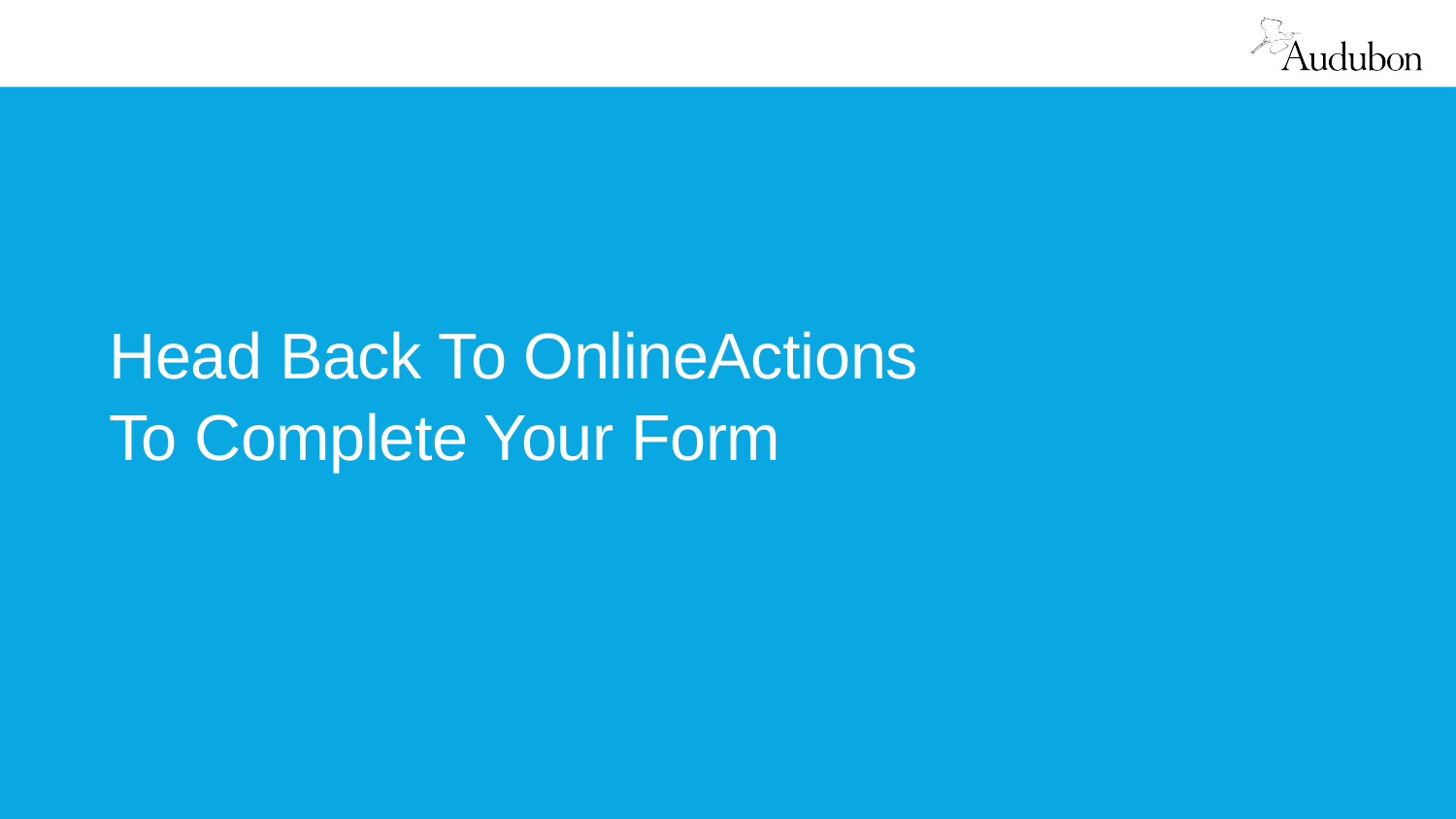

# Head Back To OnlineActions To Complete Your Form